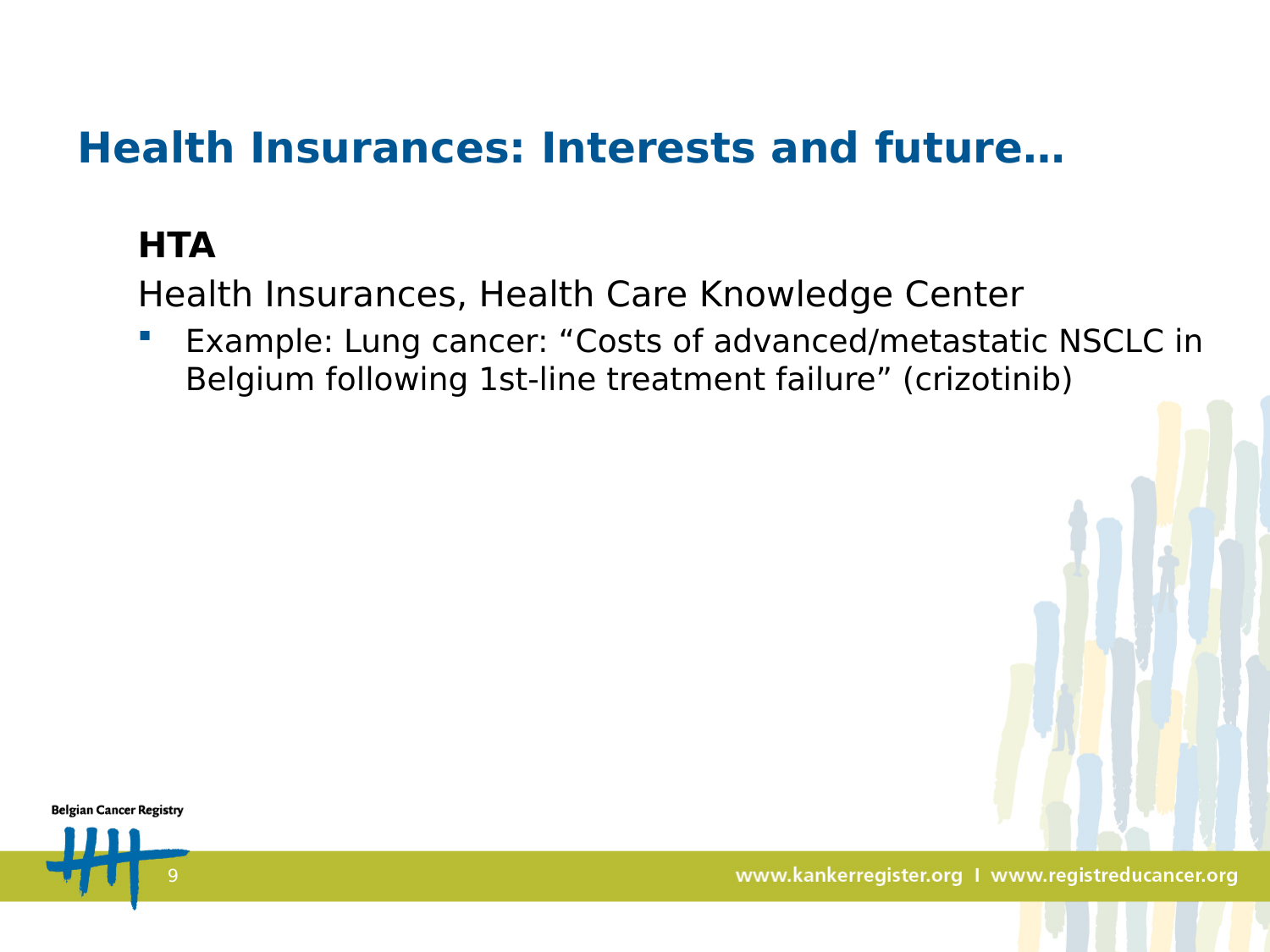

# Health Insurances: Interests and future…
HTA
Health Insurances, Health Care Knowledge Center
Example: Lung cancer: “Costs of advanced/metastatic NSCLC in Belgium following 1st-line treatment failure” (crizotinib)